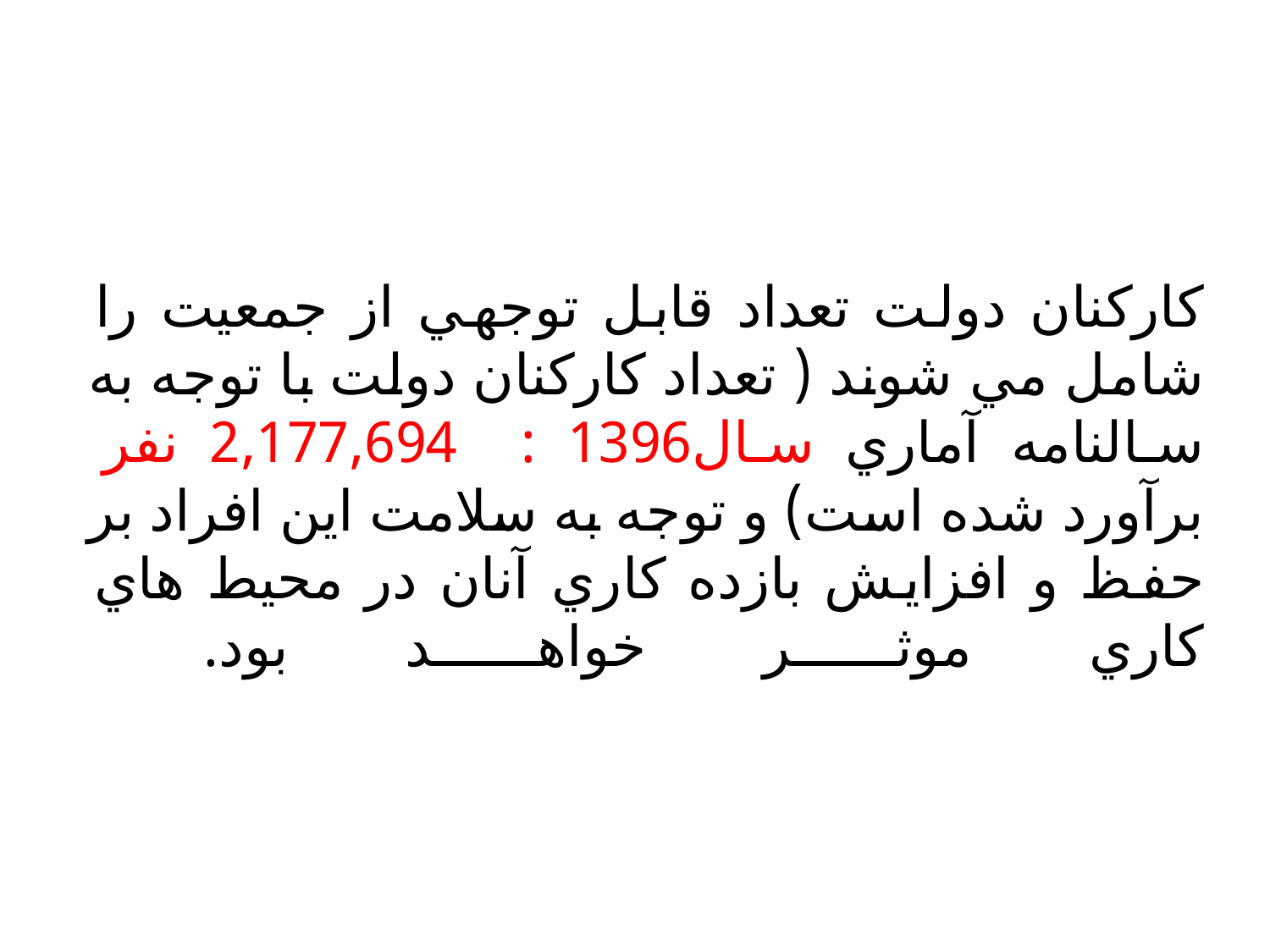

كاركنان دولت تعداد قابل توجهي از جمعيت را شامل مي شوند ( تعداد كاركنان دولت با توجه به سالنامه آماري سال1396 :  2,177,694 نفر برآورد شده است) و توجه به سلامت این افراد بر حفظ و افزایش بازده كاري آنان در محيط هاي كاري موثر خواهد بود.